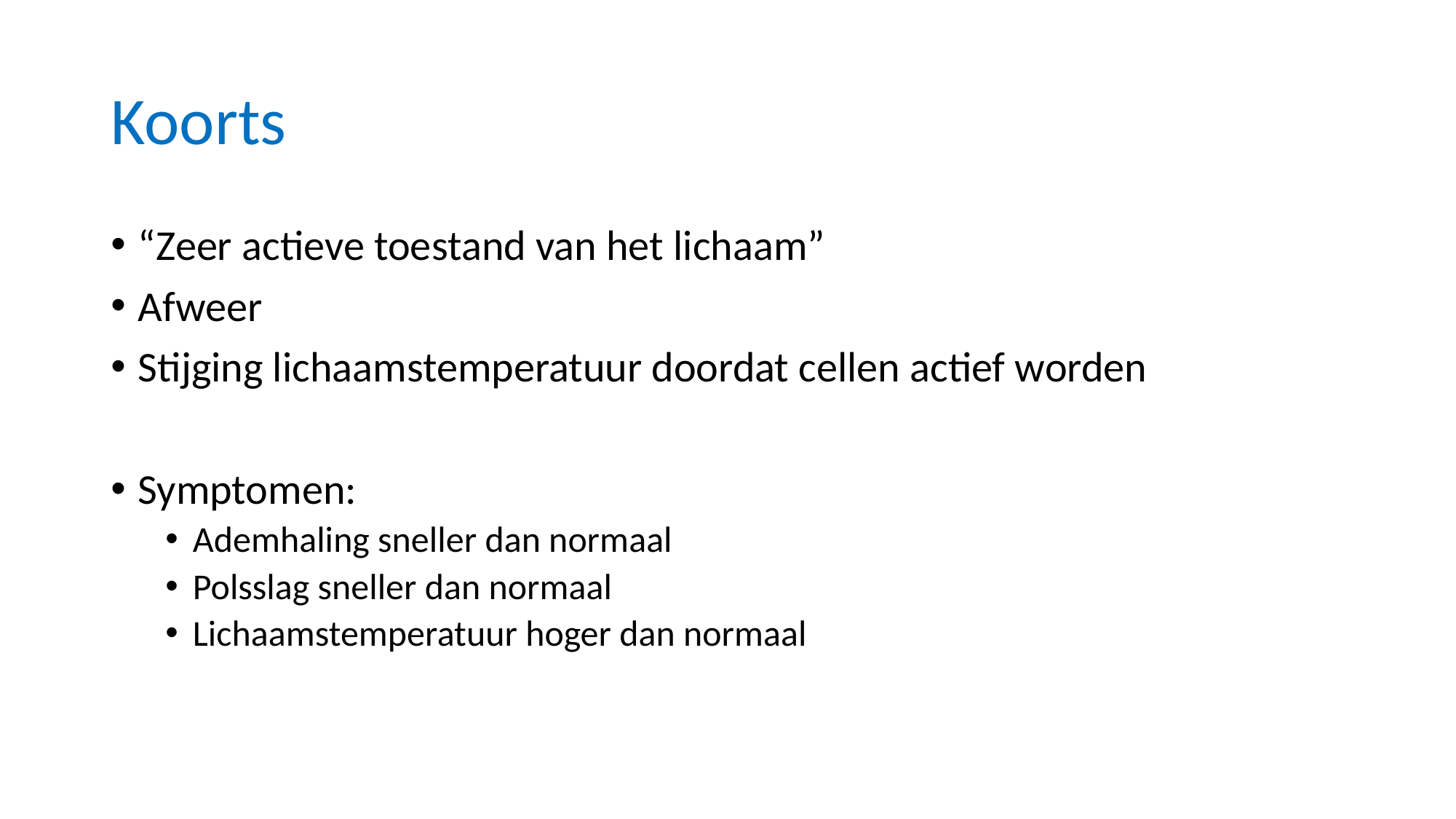

# Koorts
“Zeer actieve toestand van het lichaam”
Afweer
Stijging lichaamstemperatuur doordat cellen actief worden

Symptomen:
Ademhaling sneller dan normaal
Polsslag sneller dan normaal
Lichaamstemperatuur hoger dan normaal